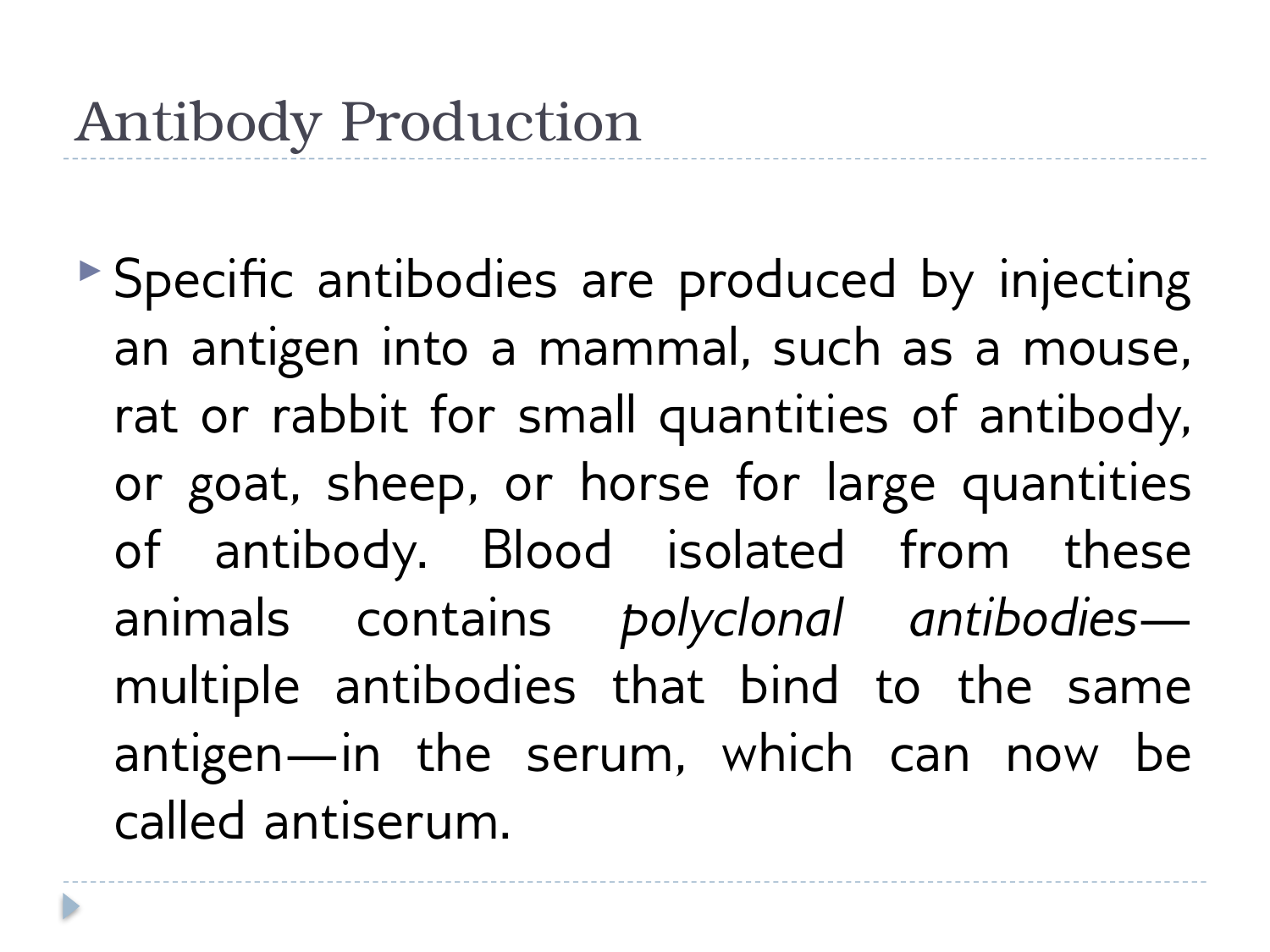

# Antibody Production

Specific antibodies are produced by injecting an antigen into a mammal, such as a mouse, rat or rabbit for small quantities of antibody, or goat, sheep, or horse for large quantities of antibody. Blood isolated from these animals contains polyclonal antibodies—multiple antibodies that bind to the same antigen—in the serum, which can now be called antiserum.